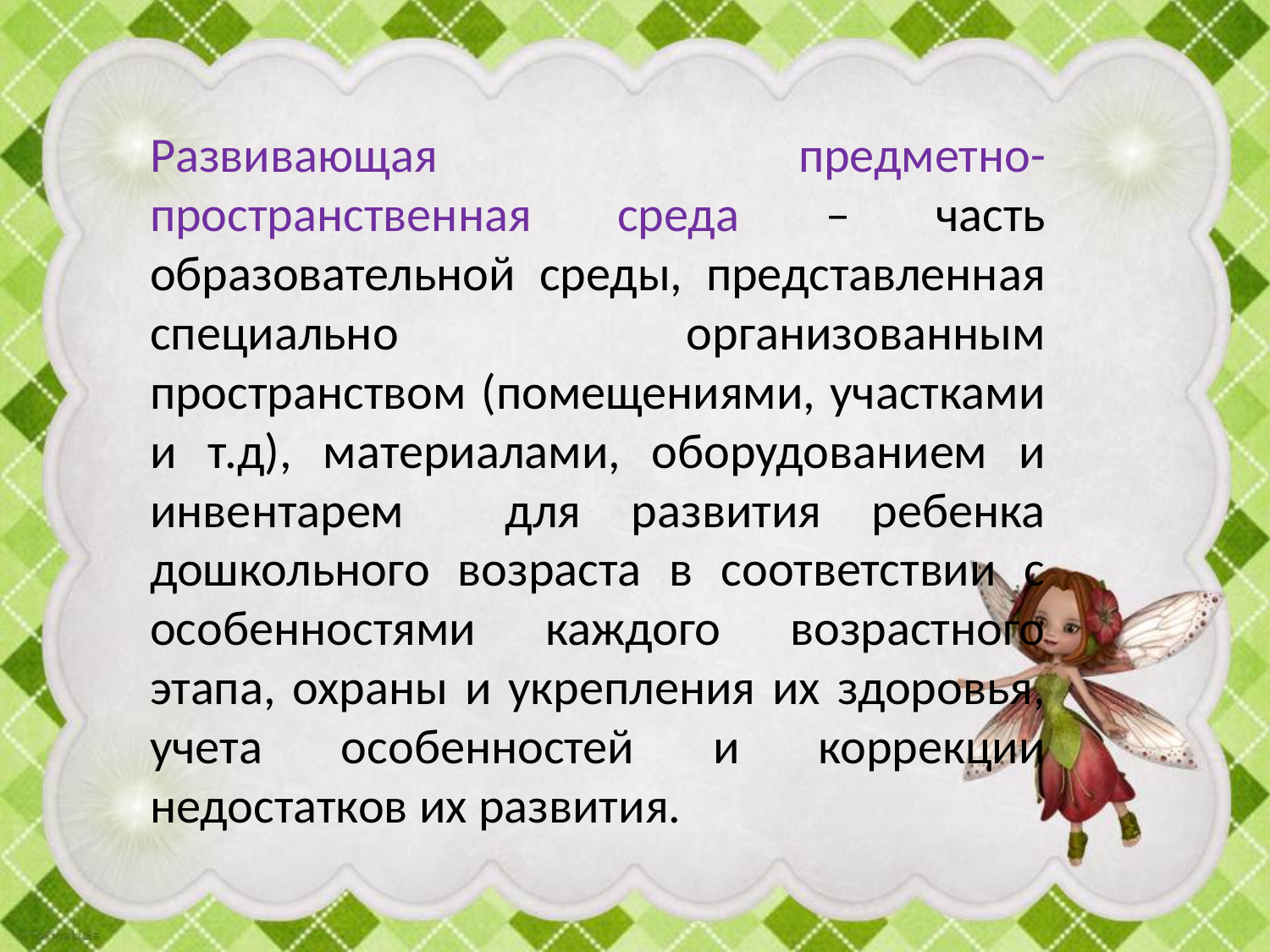

Развивающая предметно-пространственная среда – часть образовательной среды, представленная специально организованным пространством (помещениями, участками и т.д), материалами, оборудованием и инвентарем  для развития ребенка дошкольного возраста в соответствии с особенностями каждого возрастного этапа, охраны и укрепления их здоровья, учета особенностей и коррекции недостатков их развития.